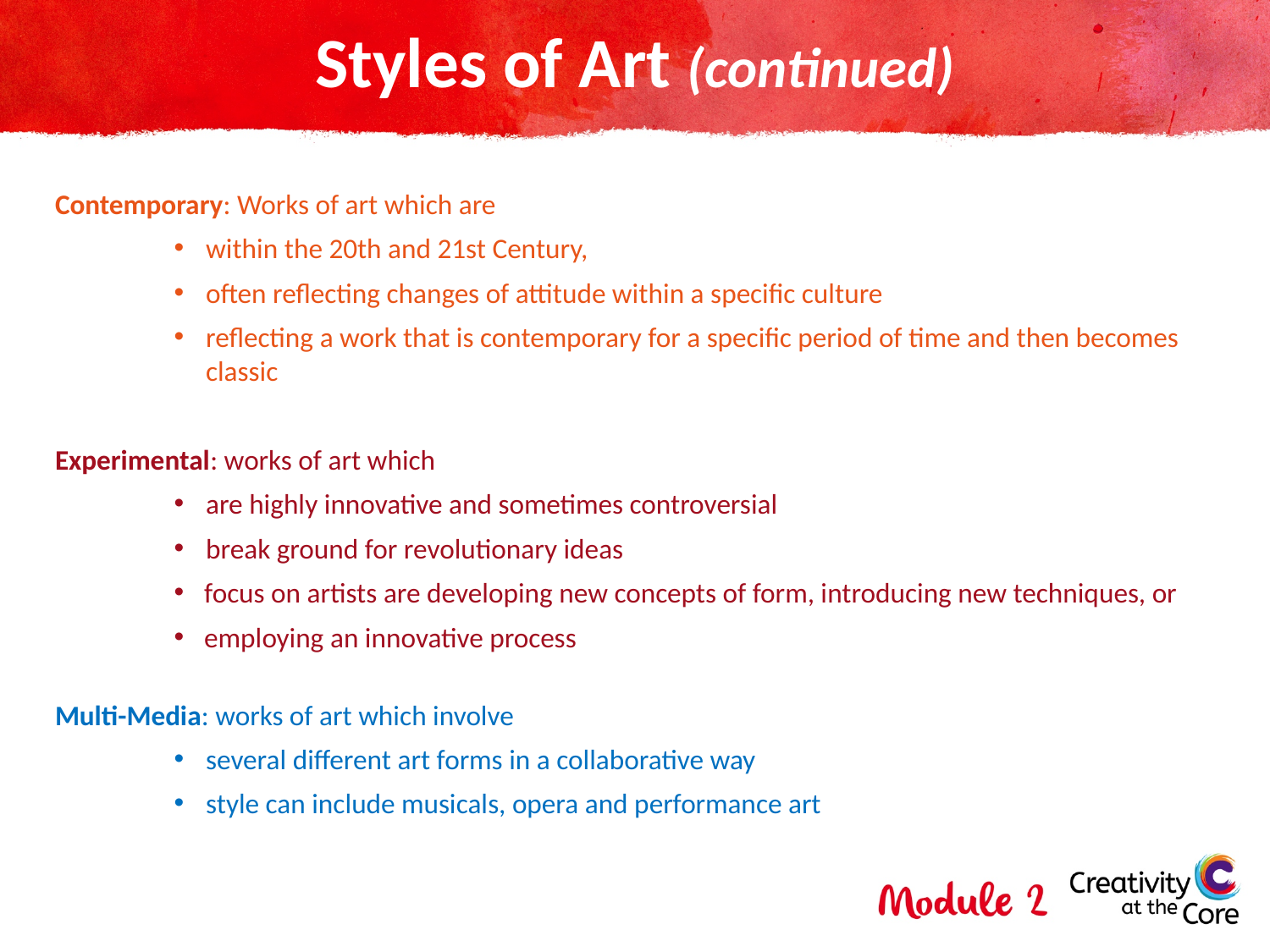

# Styles of Art (continued)
Contemporary: Works of art which are
within the 20th and 21st Century,
often reflecting changes of attitude within a specific culture
reflecting a work that is contemporary for a specific period of time and then becomes classic

Experimental: works of art which
are highly innovative and sometimes controversial
break ground for revolutionary ideas
 focus on artists are developing new concepts of form, introducing new techniques, or
 employing an innovative process

Multi-Media: works of art which involve
several different art forms in a collaborative way
style can include musicals, opera and performance art